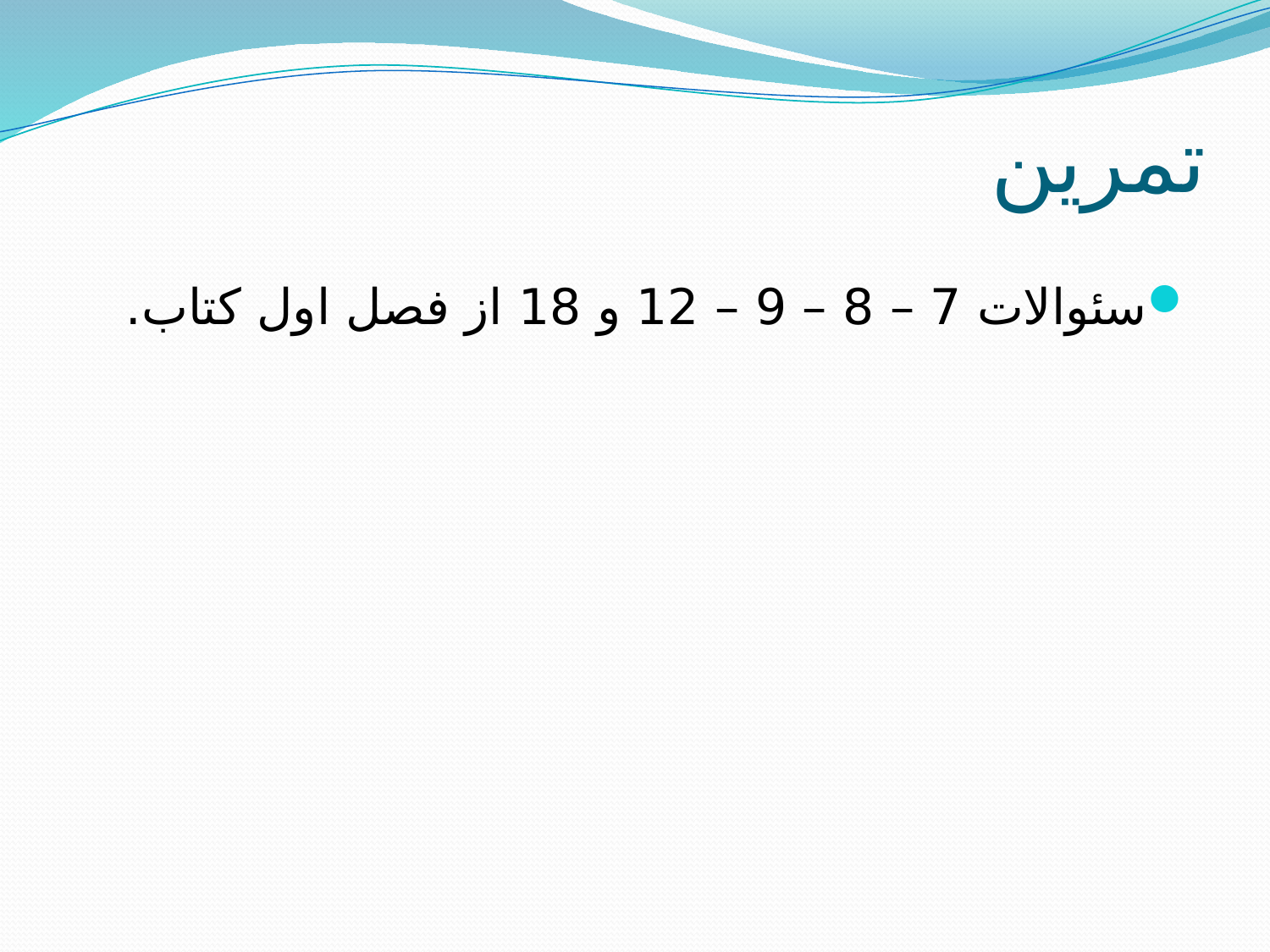

# تمرین
سئوالات 7 – 8 – 9 – 12 و 18 از فصل اول کتاب.